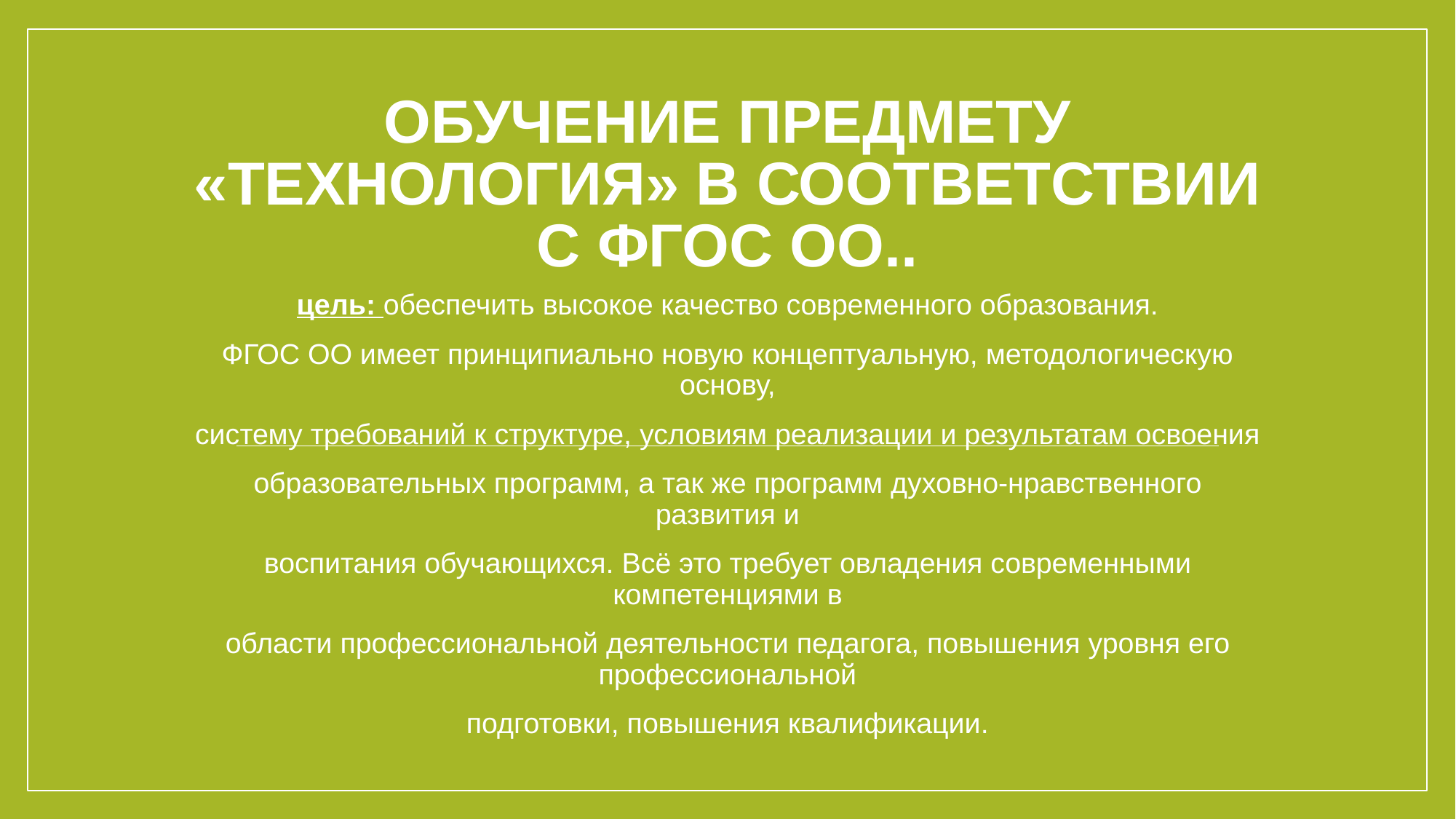

# Обучение предмету «Технология» в соответствии с ФГОС ОО..
цель: обеспечить высокое качество современного образования.
ФГОС ОО имеет принципиально новую концептуальную, методологическую основу,
систему требований к структуре, условиям реализации и результатам освоения
образовательных программ, а так же программ духовно-нравственного развития и
воспитания обучающихся. Всё это требует овладения современными компетенциями в
области профессиональной деятельности педагога, повышения уровня его профессиональной
подготовки, повышения квалификации.